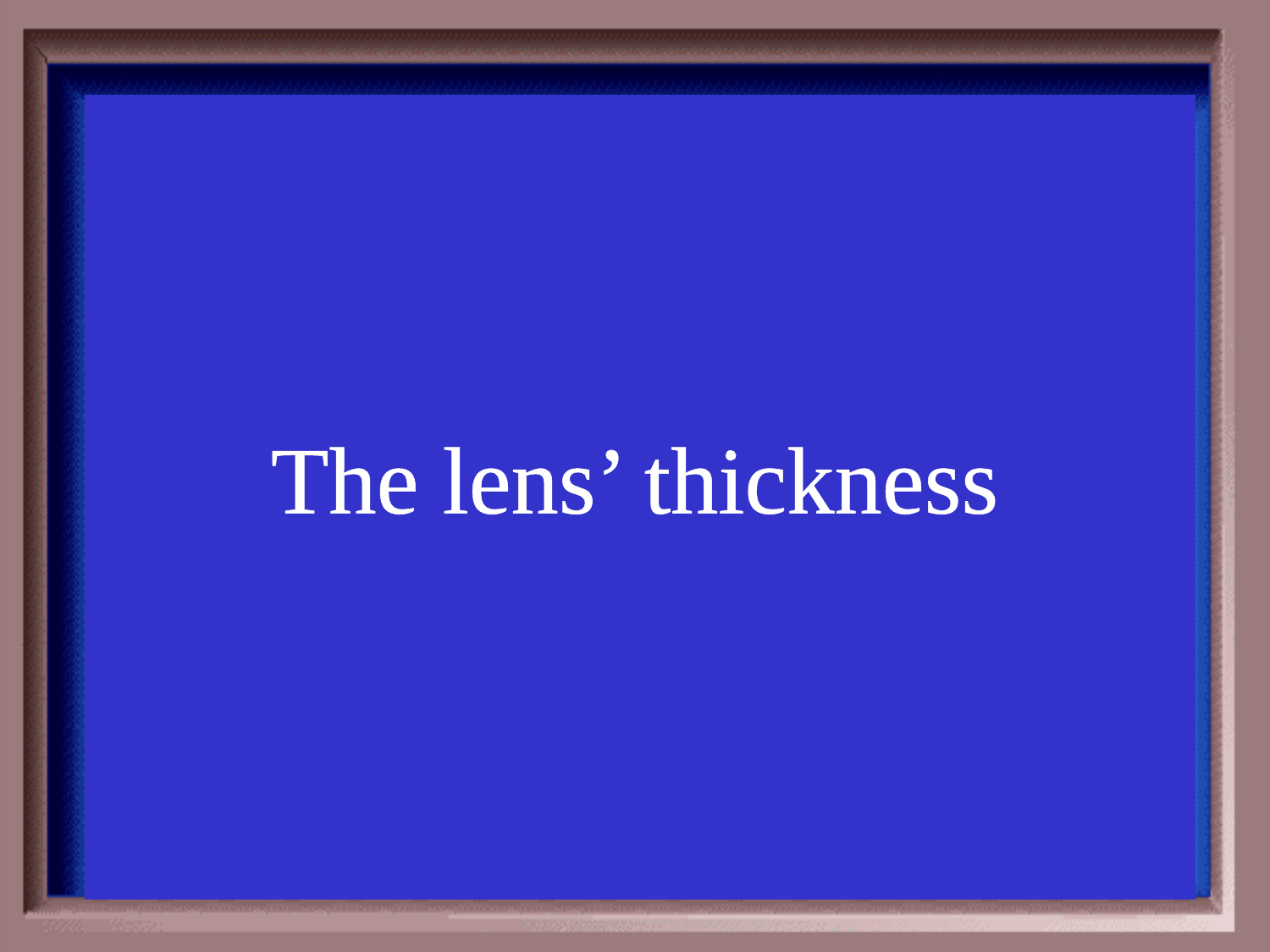

Category #2 $500 Question

The lens’ thickness